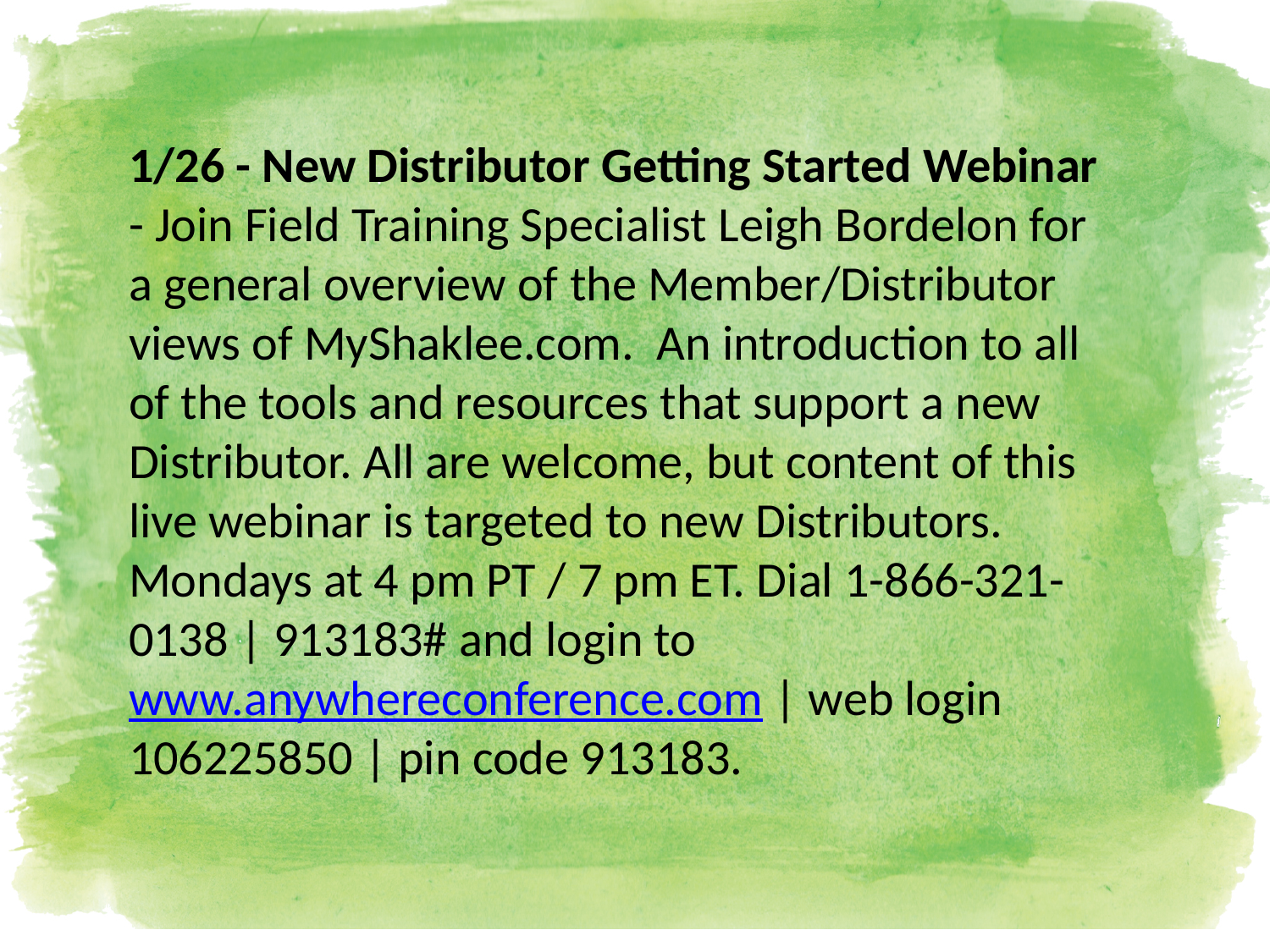

1/26 - New Distributor Getting Started Webinar - Join Field Training Specialist Leigh Bordelon for a general overview of the Member/Distributor views of MyShaklee.com.  An introduction to all of the tools and resources that support a new Distributor. All are welcome, but content of this live webinar is targeted to new Distributors. Mondays at 4 pm PT / 7 pm ET. Dial 1-866-321-0138 | 913183# and login to www.anywhereconference.com | web login 106225850 | pin code 913183.